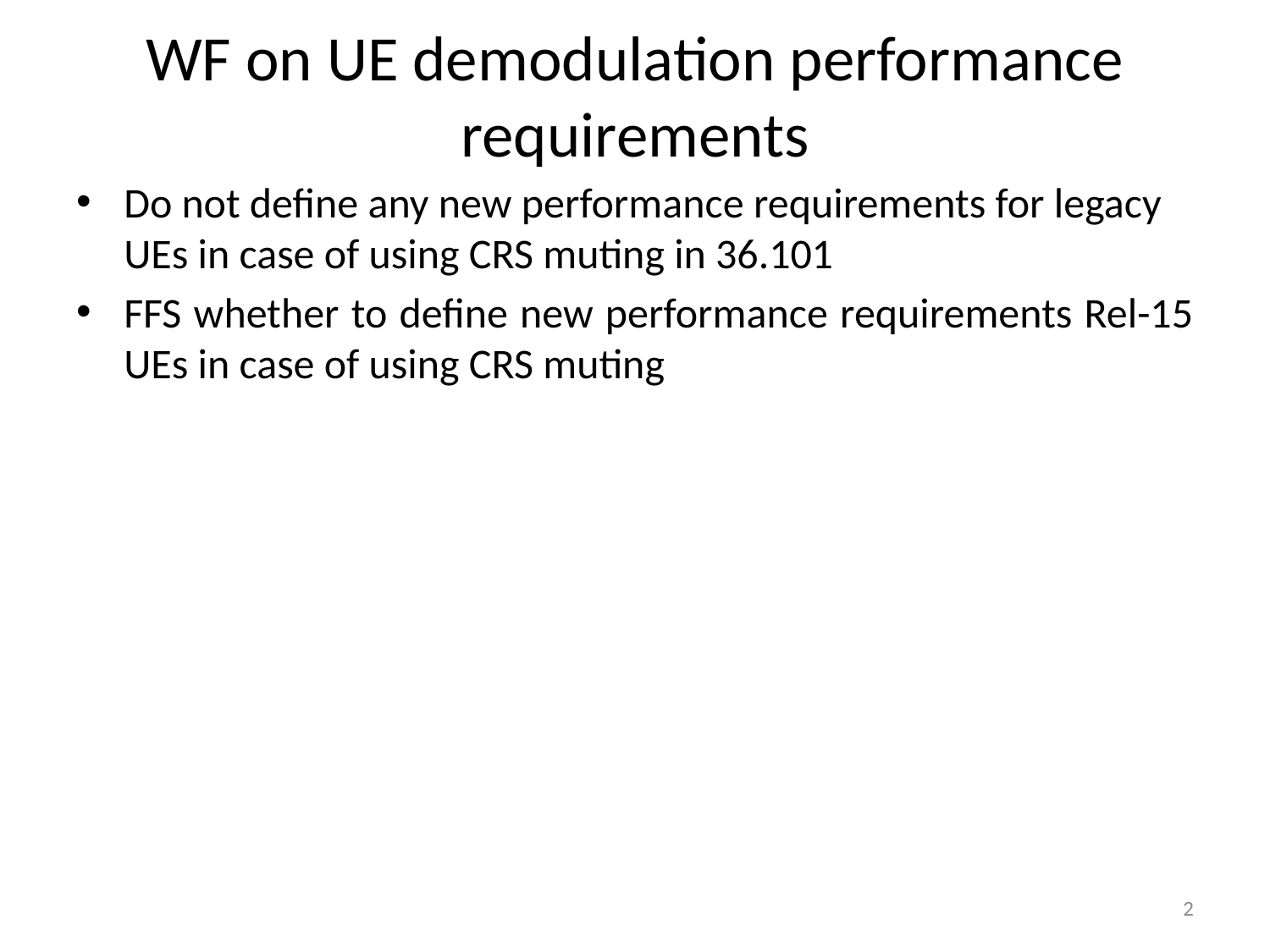

# WF on UE demodulation performance requirements
Do not define any new performance requirements for legacy UEs in case of using CRS muting in 36.101
FFS whether to define new performance requirements Rel-15 UEs in case of using CRS muting
2